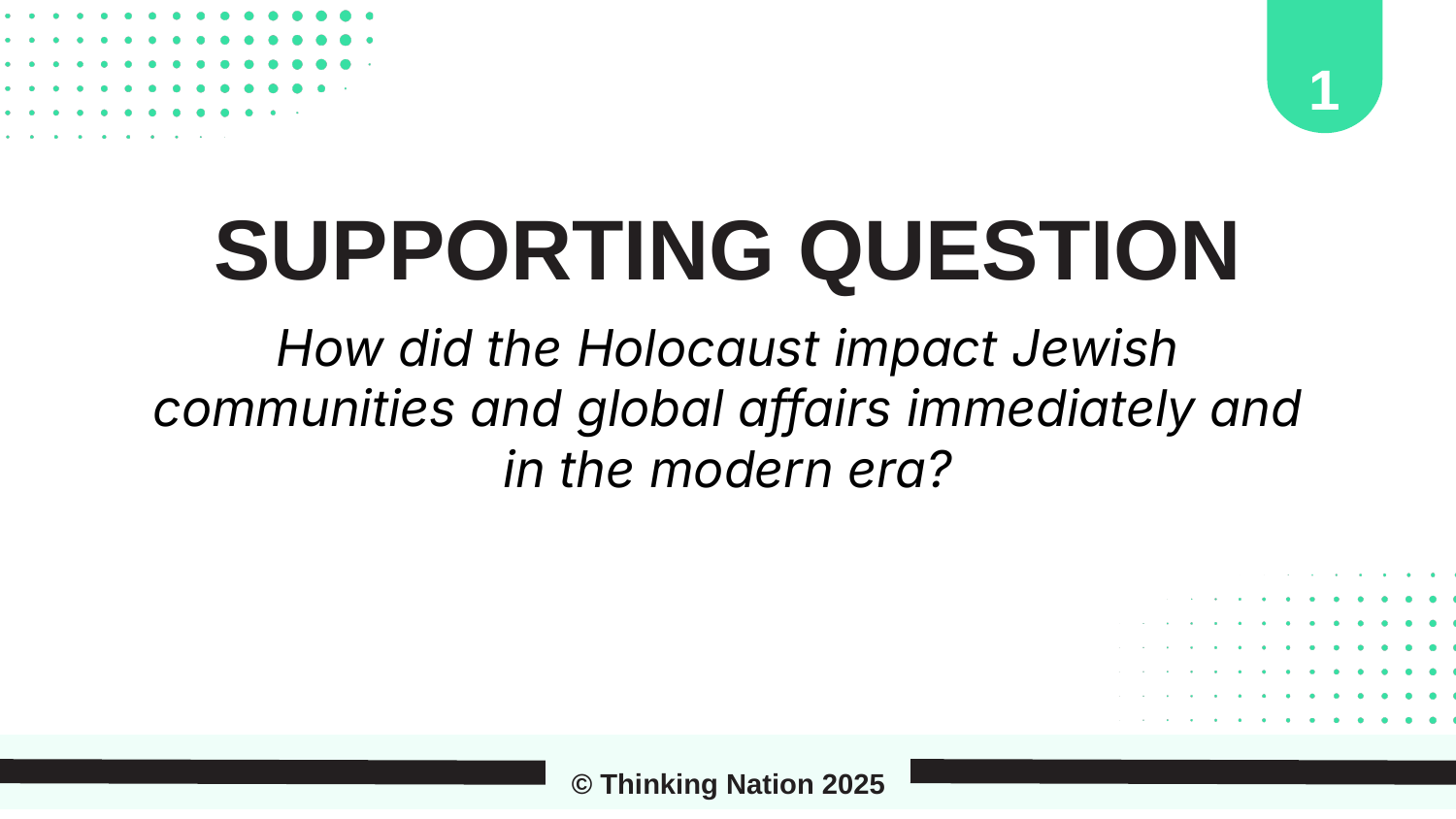

1
SUPPORTING QUESTION
How did the Holocaust impact Jewish communities and global affairs immediately and in the modern era?

© Thinking Nation 2025